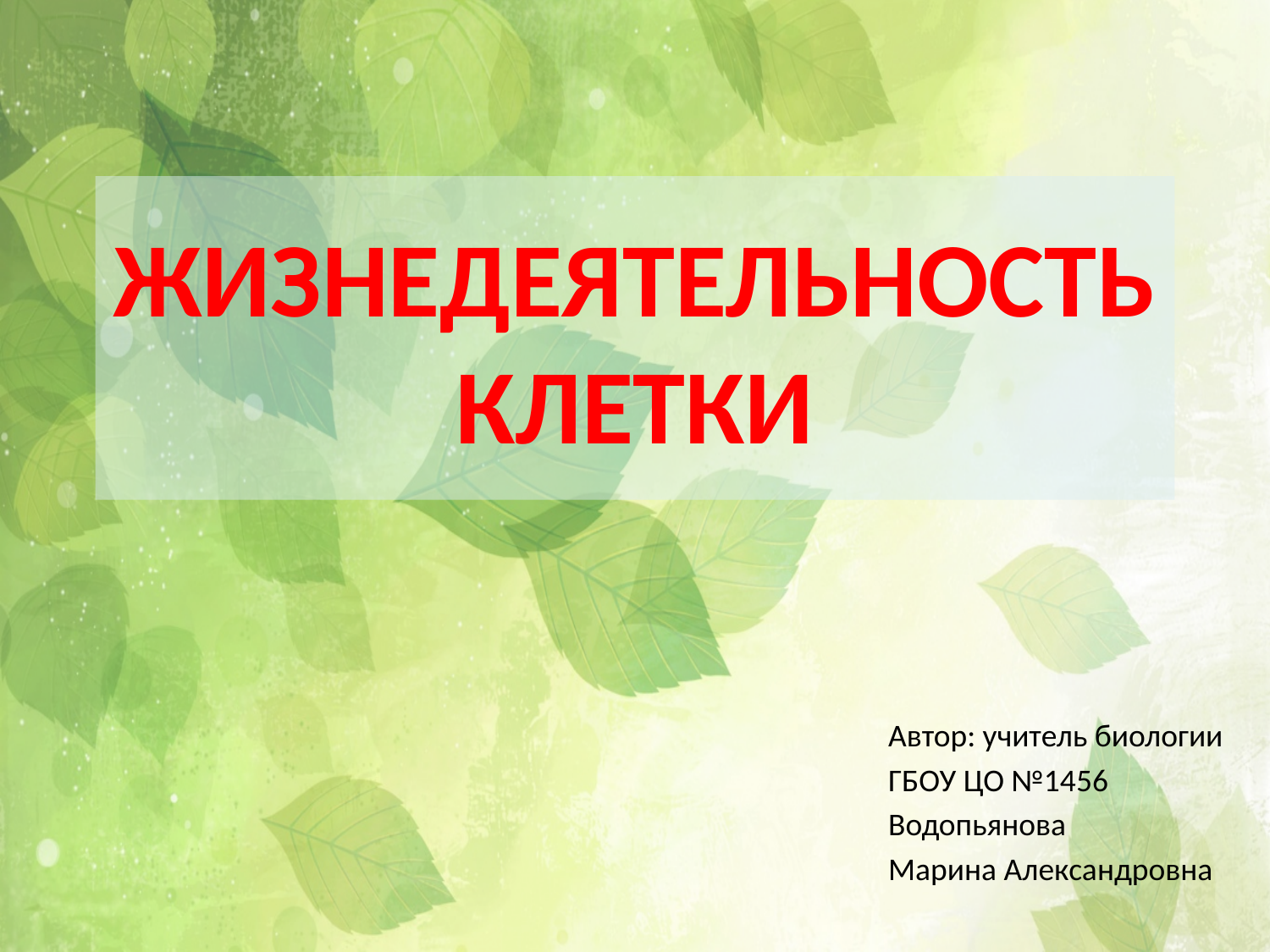

# ЖИЗНЕДЕЯТЕЛЬНОСТЬ КЛЕТКИ
Автор: учитель биологии
ГБОУ ЦО №1456
Водопьянова
Марина Александровна